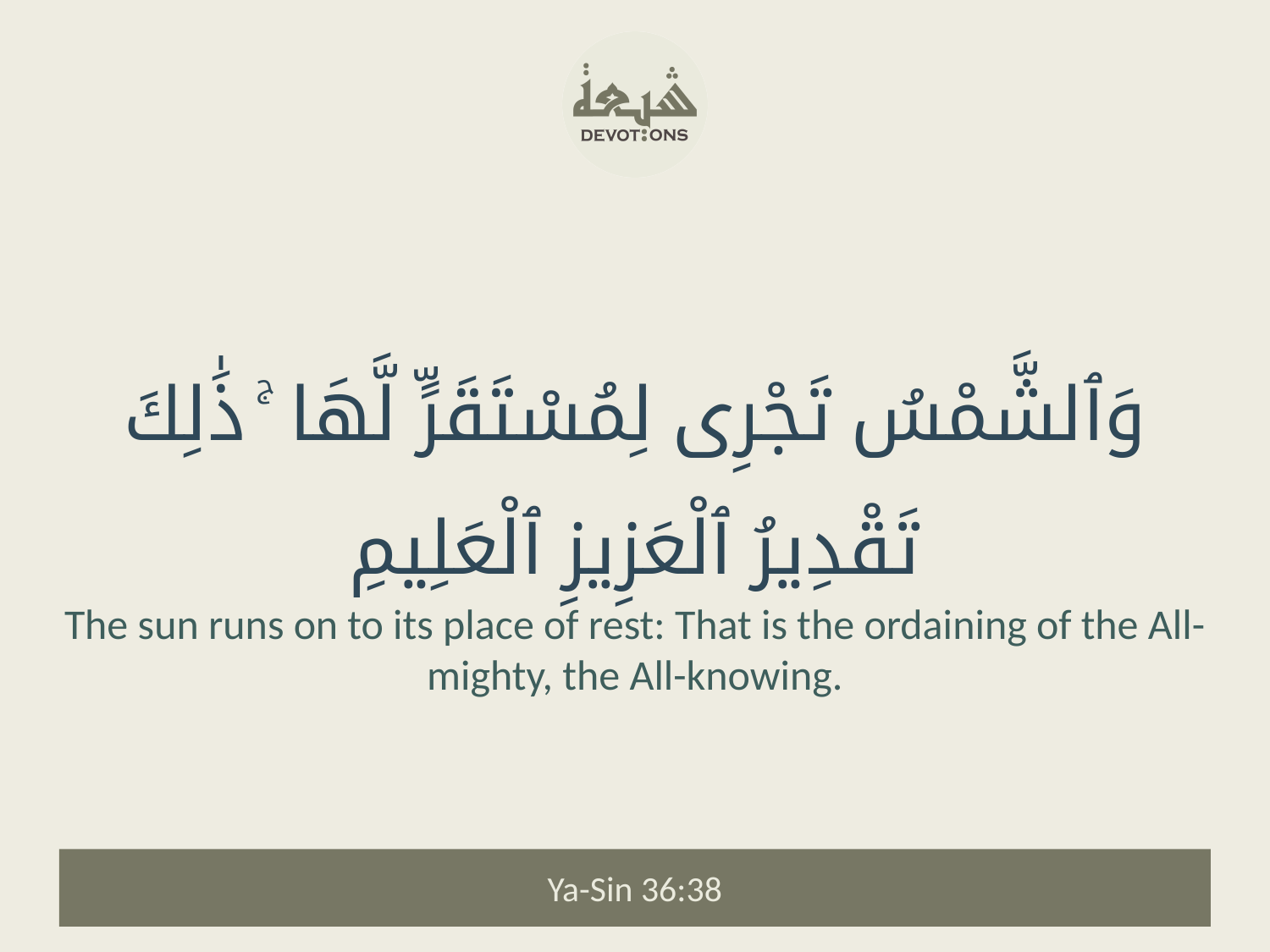

وَٱلشَّمْسُ تَجْرِى لِمُسْتَقَرٍّ لَّهَا ۚ ذَٰلِكَ تَقْدِيرُ ٱلْعَزِيزِ ٱلْعَلِيمِ
The sun runs on to its place of rest: That is the ordaining of the All-mighty, the All-knowing.
Ya-Sin 36:38